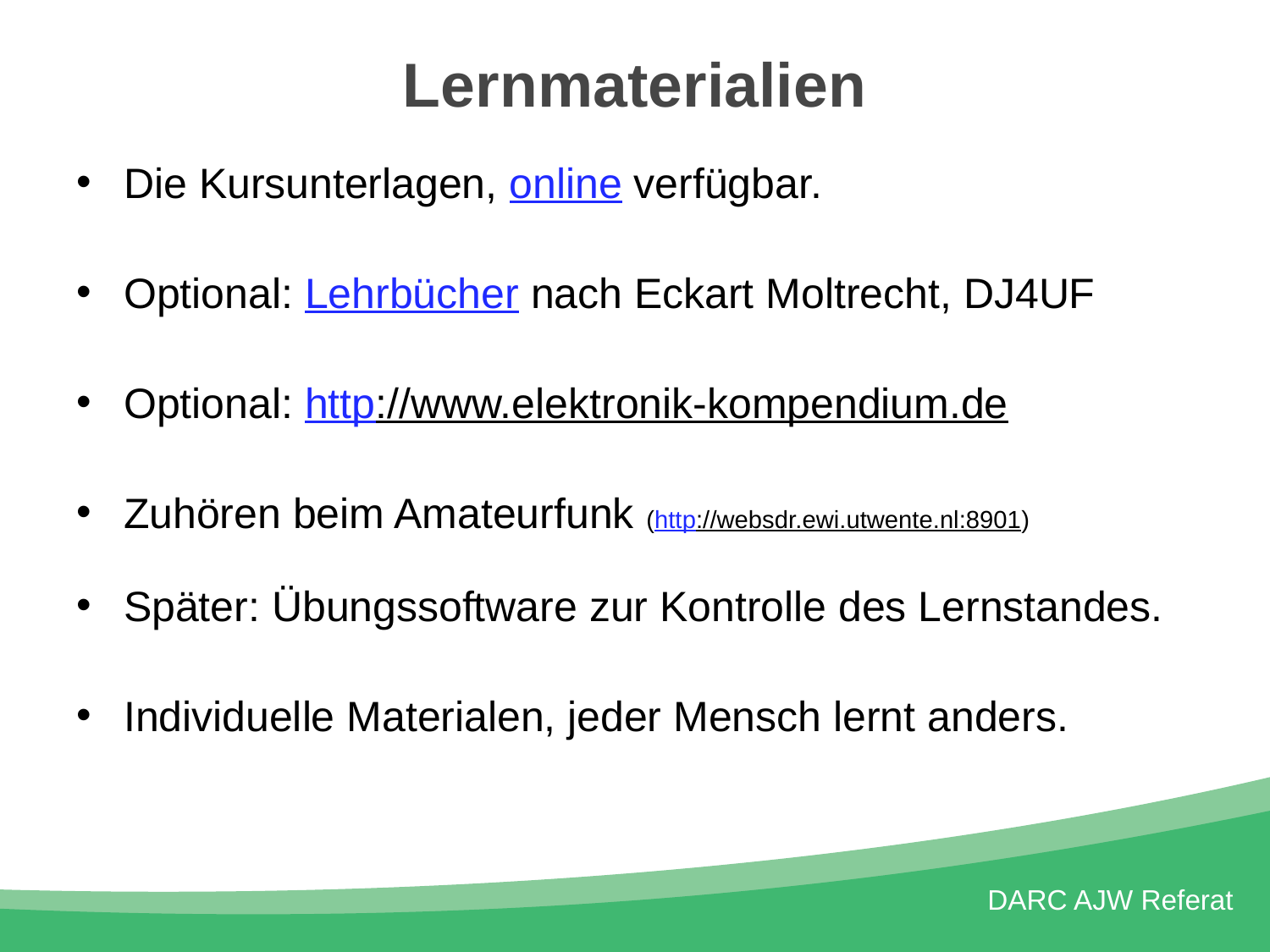

# Lernmaterialien
Die Kursunterlagen, online verfügbar.
Optional: Lehrbücher nach Eckart Moltrecht, DJ4UF
Optional: http://www.elektronik-kompendium.de
Zuhören beim Amateurfunk (http://websdr.ewi.utwente.nl:8901)
Später: Übungssoftware zur Kontrolle des Lernstandes.
Individuelle Materialen, jeder Mensch lernt anders.